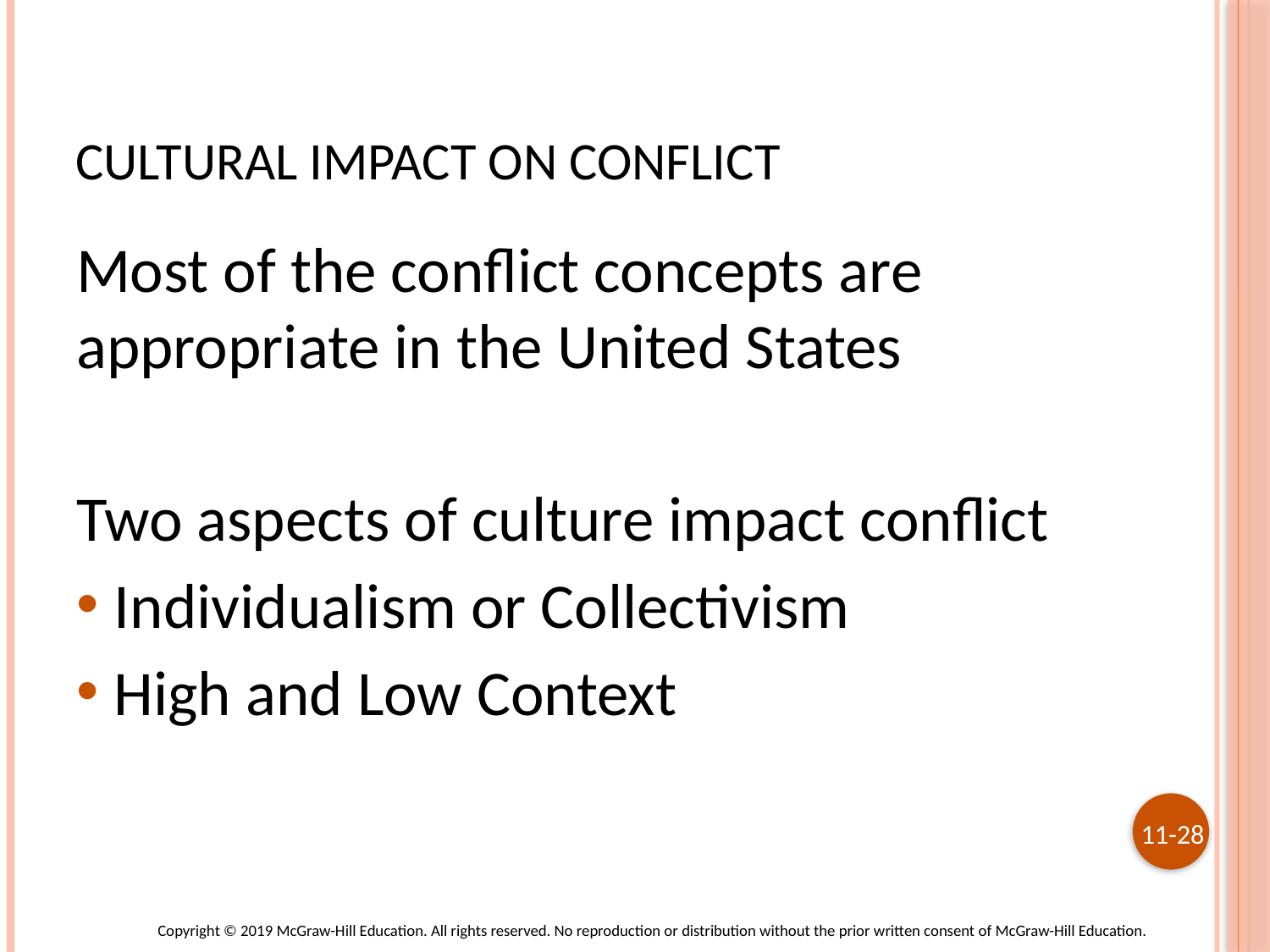

# Cultural Impact on Conflict
Most of the conflict concepts are appropriate in the United States

Two aspects of culture impact conflict
Individualism or Collectivism
High and Low Context